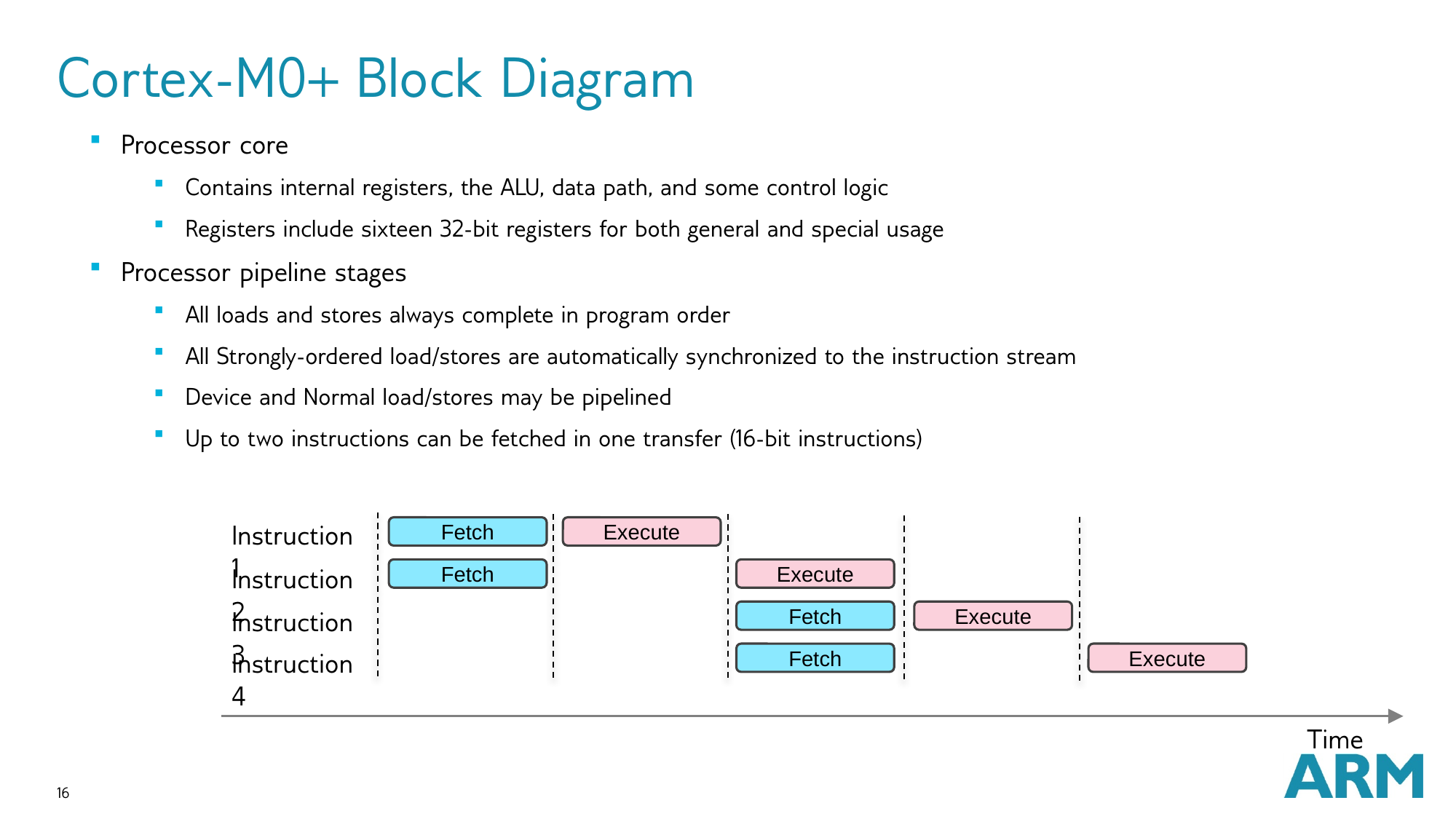

# Cortex-M0+ Block Diagram
Processor core
Contains internal registers, the ALU, data path, and some control logic
Registers include sixteen 32-bit registers for both general and special usage
Processor pipeline stages
All loads and stores always complete in program order
All Strongly-ordered load/stores are automatically synchronized to the instruction stream
Device and Normal load/stores may be pipelined
Up to two instructions can be fetched in one transfer (16-bit instructions)

Instruction 1
Instruction 2
Instruction 3
Instruction 4
Fetch
Execute
Fetch
Execute
Fetch
Execute
Fetch
Execute
Time